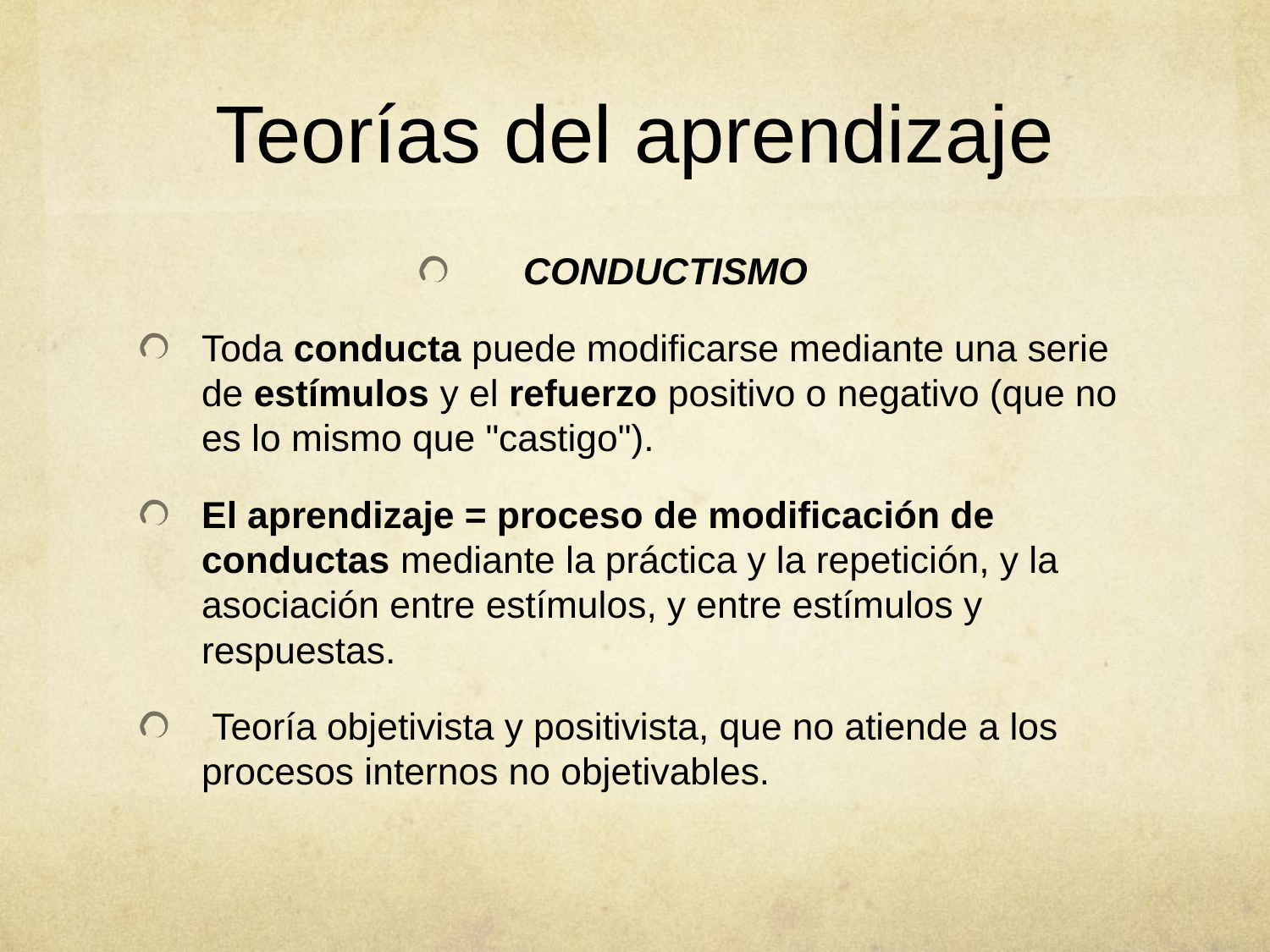

# Teorías del aprendizaje
CONDUCTISMO
Toda conducta puede modificarse mediante una serie de estímulos y el refuerzo positivo o negativo (que no es lo mismo que "castigo").
El aprendizaje = proceso de modificación de conductas mediante la práctica y la repetición, y la asociación entre estímulos, y entre estímulos y respuestas.
 Teoría objetivista y positivista, que no atiende a los procesos internos no objetivables.